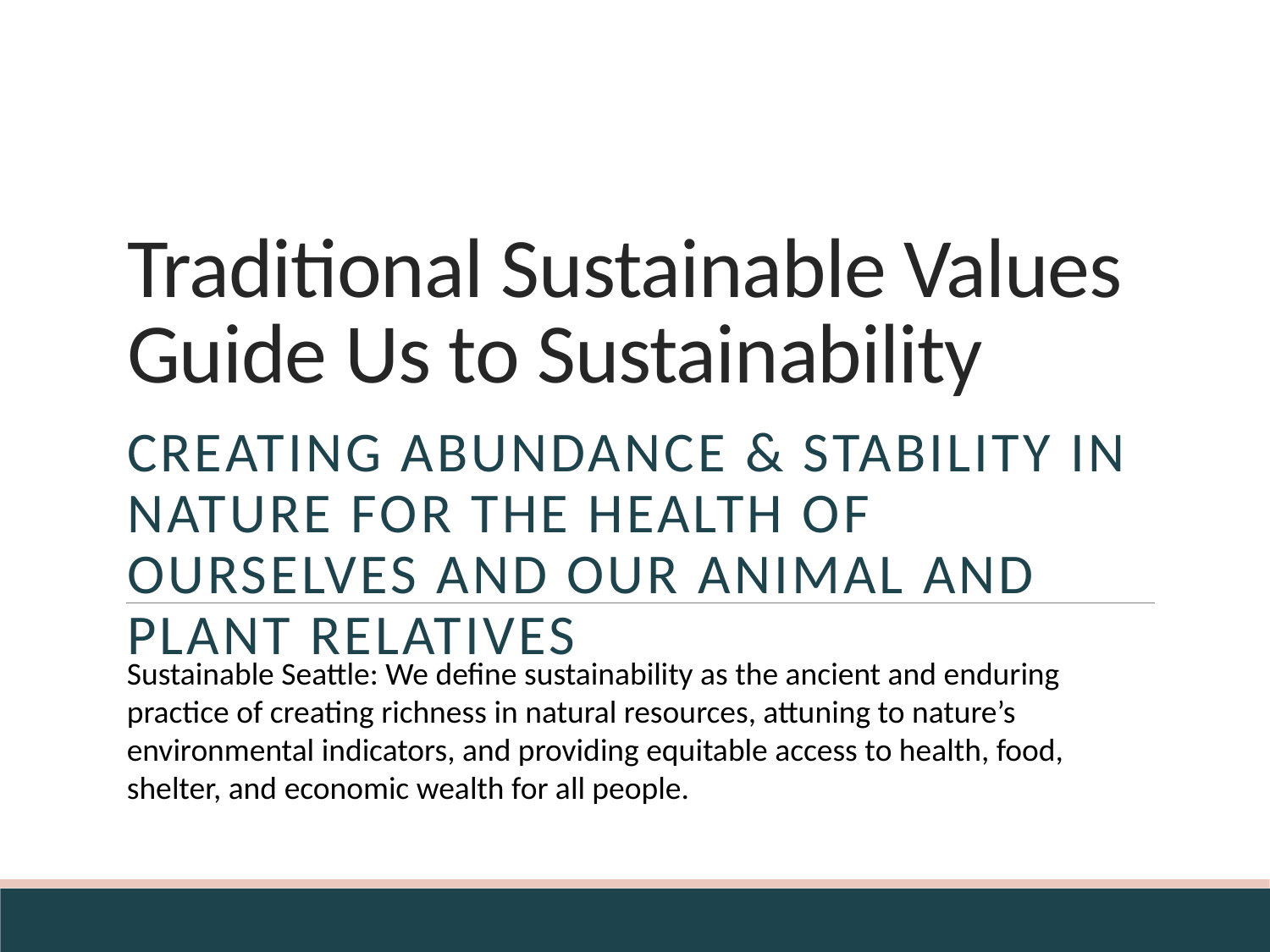

# Traditional Sustainable Values Guide Us to Sustainability
creating abundance & Stability in nature for the health of ourselves and our animal and plant relatives
Sustainable Seattle: We define sustainability as the ancient and enduring practice of creating richness in natural resources, attuning to nature’s environmental indicators, and providing equitable access to health, food, shelter, and economic wealth for all people.